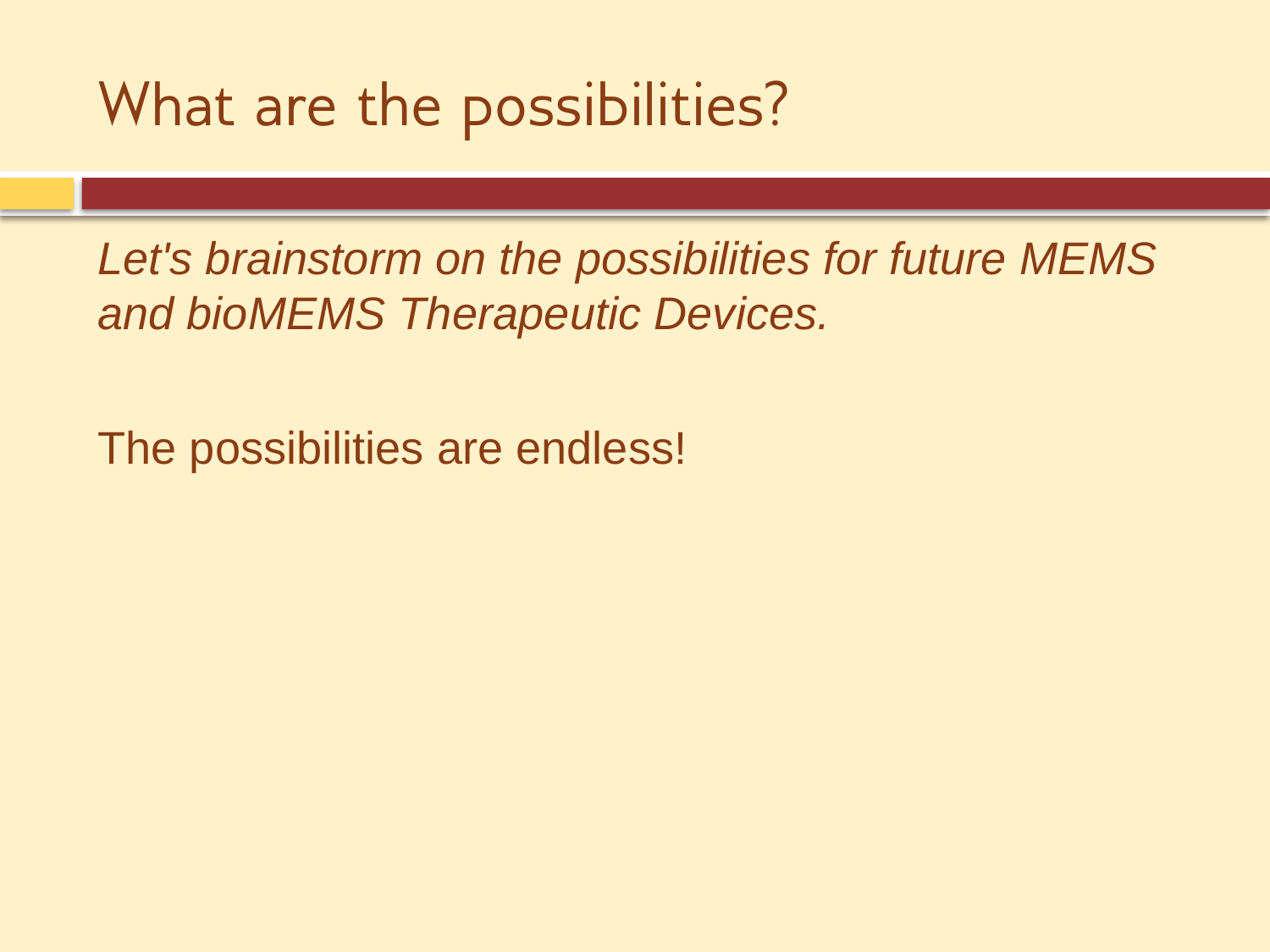

# What are the possibilities?
Let's brainstorm on the possibilities for future MEMS and bioMEMS Therapeutic Devices.

The possibilities are endless!